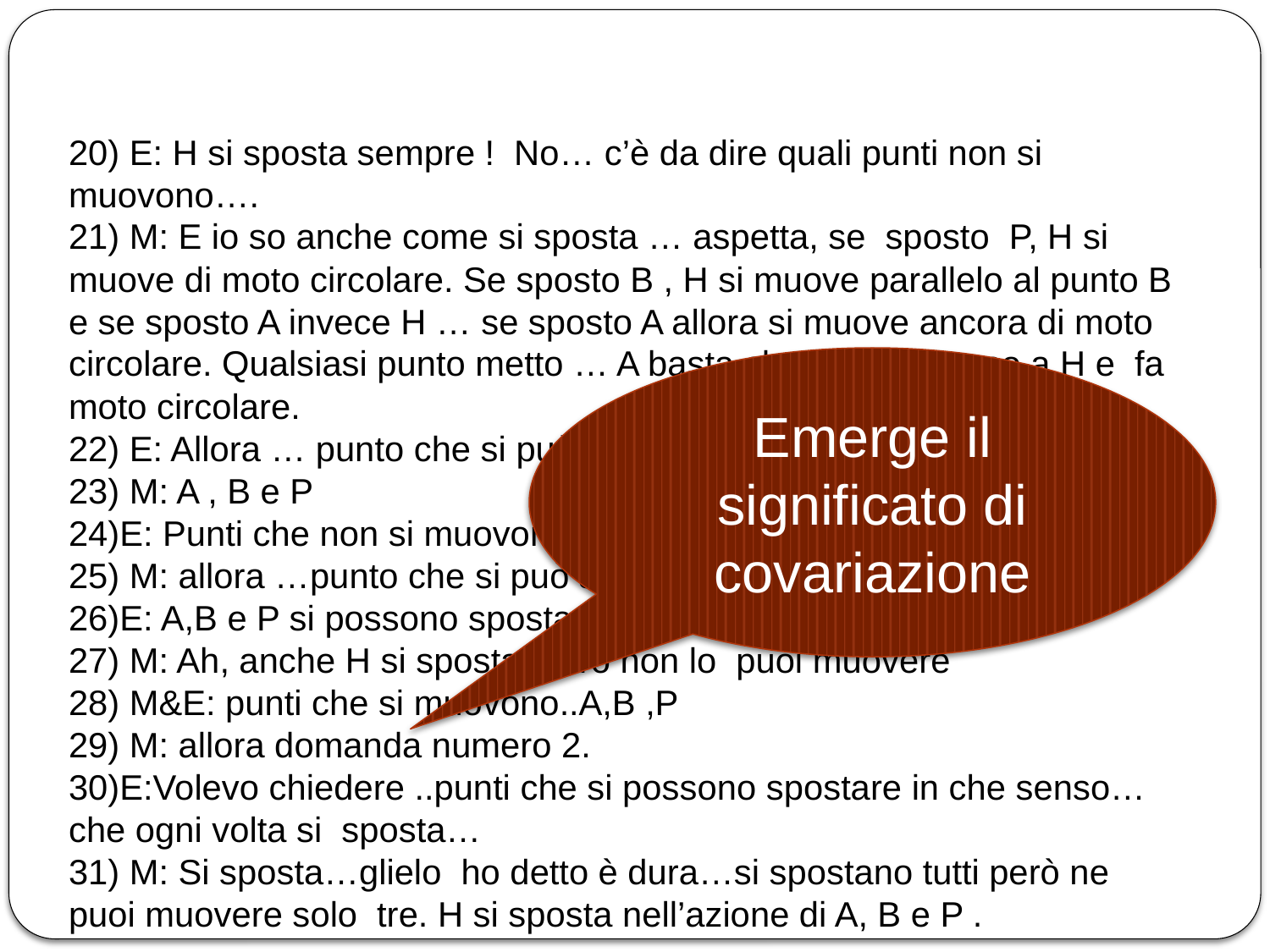

20) E: H si sposta sempre !  No… c’è da dire quali punti non si muovono….
21) M: E io so anche come si sposta … aspetta, se  sposto  P, H si muove di moto circolare. Se sposto B , H si muove parallelo al punto B e se sposto A invece H … se sposto A allora si muove ancora di moto circolare. Qualsiasi punto metto … A basta che gli giri intorno a H e  fa moto circolare.
22) E: Allora … punto che si può spostare…
23) M: A , B e P
24)E: Punti che non si muovono … H …  Punti che si muovono…
25) M: allora …punto che si può spostare…
26)E: A,B e P si possono spostare
27) M: Ah, anche H si sposta, però non lo  puoi muovere
28) M&E: punti che si muovono..A,B ,P
29) M: allora domanda numero 2.
30)E:Volevo chiedere ..punti che si possono spostare in che senso…che ogni volta si  sposta…
31) M: Si sposta…glielo  ho detto è dura…si spostano tutti però ne puoi muovere solo  tre. H si sposta nell’azione di A, B e P .

Emerge il significato di covariazione